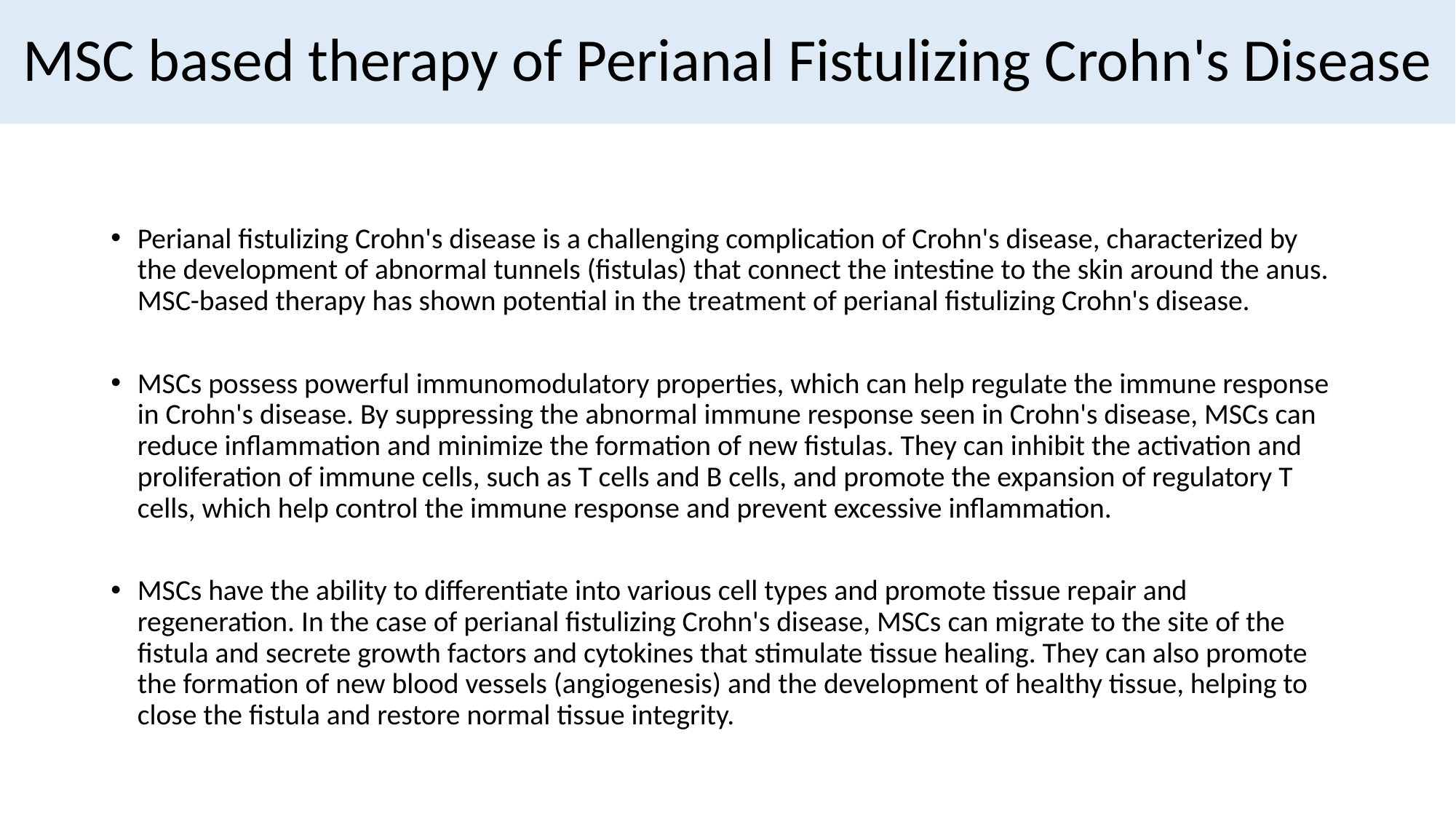

# MSC based therapy of Perianal Fistulizing Crohn's Disease
Perianal fistulizing Crohn's disease is a challenging complication of Crohn's disease, characterized by the development of abnormal tunnels (fistulas) that connect the intestine to the skin around the anus. MSC-based therapy has shown potential in the treatment of perianal fistulizing Crohn's disease.

MSCs possess powerful immunomodulatory properties, which can help regulate the immune response in Crohn's disease. By suppressing the abnormal immune response seen in Crohn's disease, MSCs can reduce inflammation and minimize the formation of new fistulas. They can inhibit the activation and proliferation of immune cells, such as T cells and B cells, and promote the expansion of regulatory T cells, which help control the immune response and prevent excessive inflammation.

MSCs have the ability to differentiate into various cell types and promote tissue repair and regeneration. In the case of perianal fistulizing Crohn's disease, MSCs can migrate to the site of the fistula and secrete growth factors and cytokines that stimulate tissue healing. They can also promote the formation of new blood vessels (angiogenesis) and the development of healthy tissue, helping to close the fistula and restore normal tissue integrity.